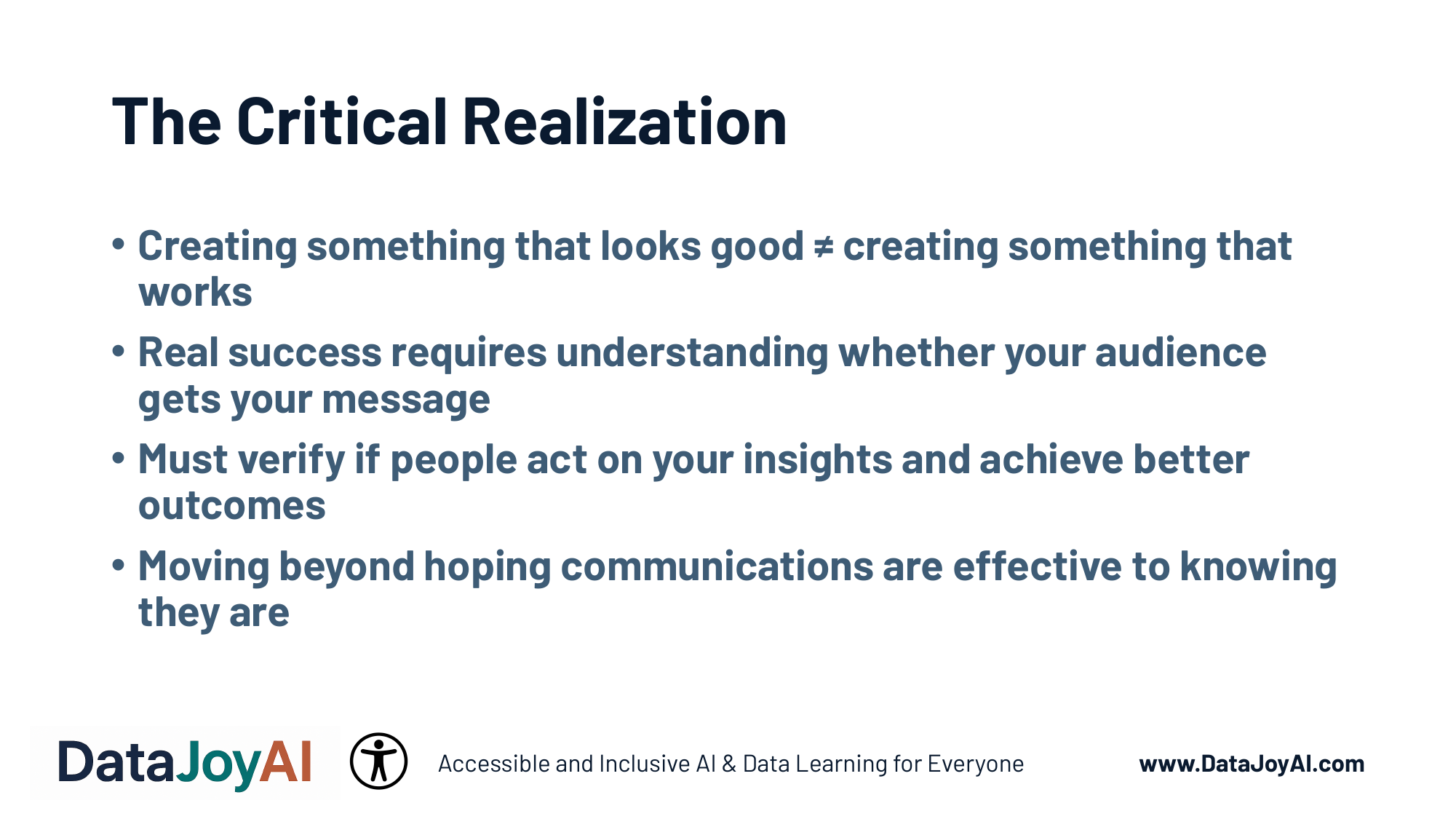

# The Critical Realization
Creating something that looks good ≠ creating something that works
Real success requires understanding whether your audience gets your message
Must verify if people act on your insights and achieve better outcomes
Moving beyond hoping communications are effective to knowing they are